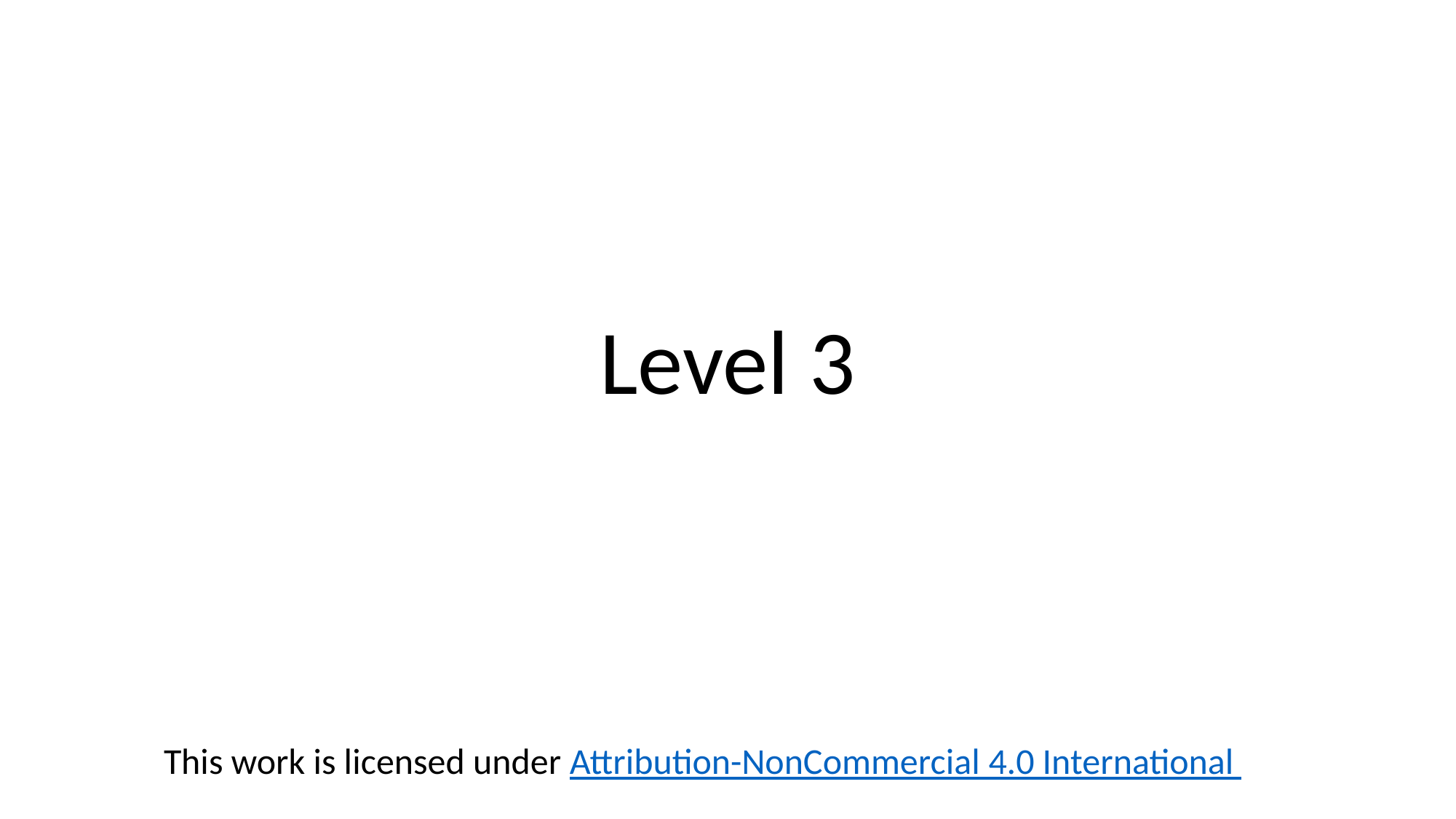

# Level 3
This work is licensed under Attribution-NonCommercial 4.0 International